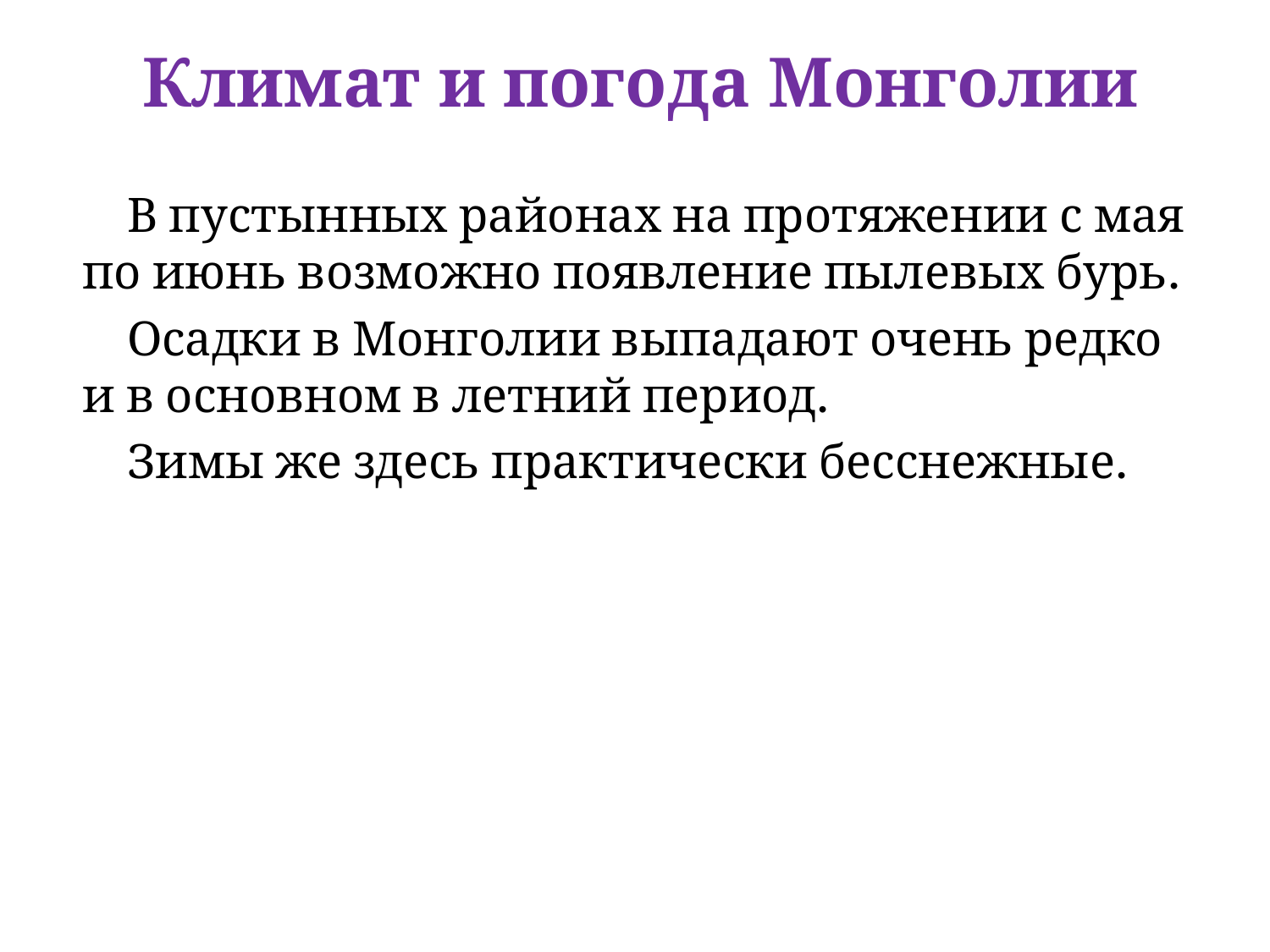

# Климат и погода Монголии
В пустынных районах на протяжении с мая по июнь возможно появление пылевых бурь.
Осадки в Монголии выпадают очень редко и в основном в летний период.
Зимы же здесь практически бесснежные.